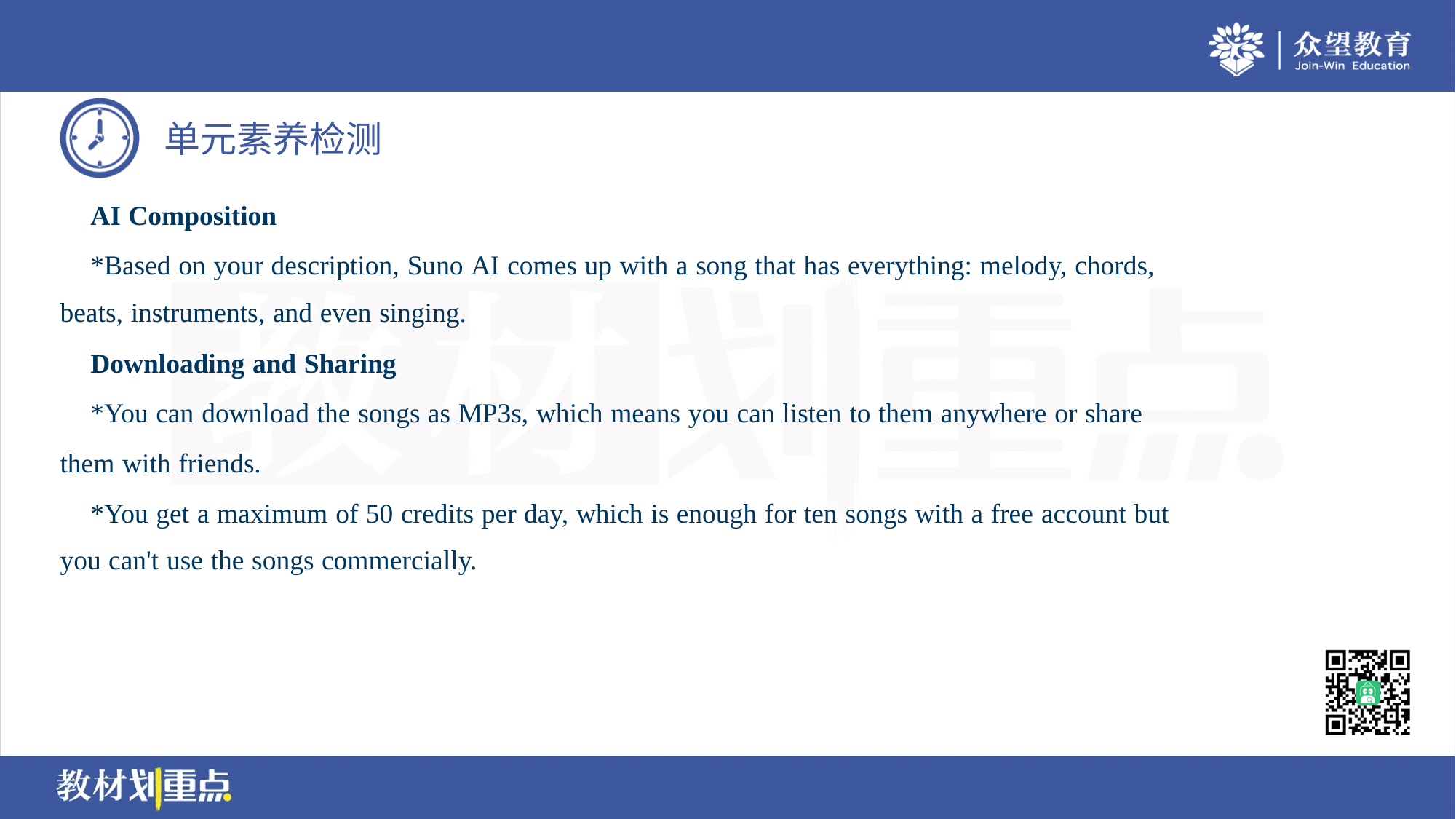

AI Composition
    *Based on your description, Suno AI comes up with a song that has everything: melody, chords,
beats, instruments, and even singing.
    Downloading and Sharing
    *You can download the songs as MP3s, which means you can listen to them anywhere or share
them with friends.
    *You get a maximum of 50 credits per day, which is enough for ten songs with a free account but
you can't use the songs commercially.